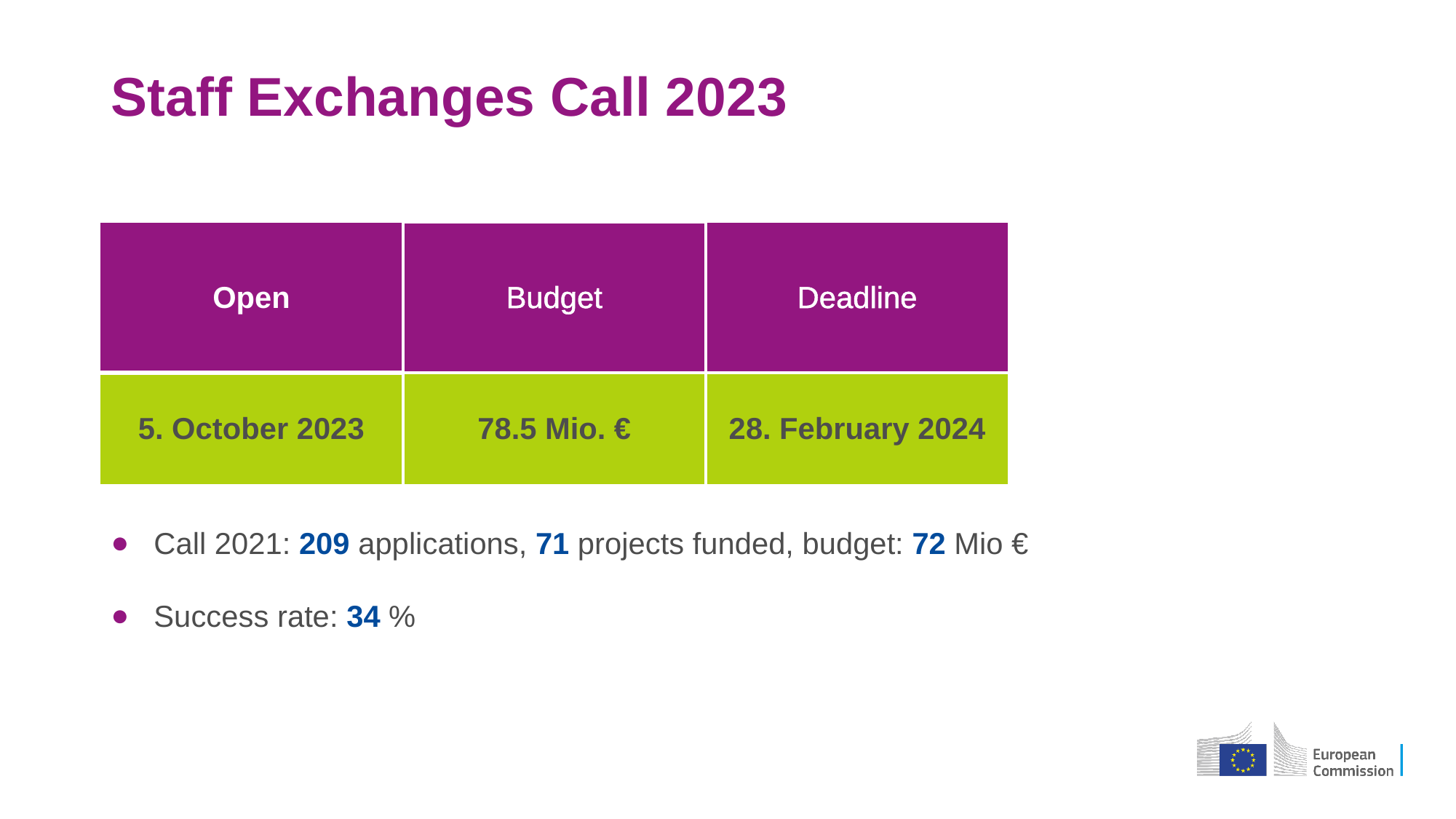

# Staff Exchanges Call 2023

Call 2021: 209 applications, 71 projects funded, budget: 72 Mio €
Success rate: 34 %
| Open | Budget | Deadline |
| --- | --- | --- |
| 5. October 2023 | 78.5 Mio. € | 28. February 2024 |